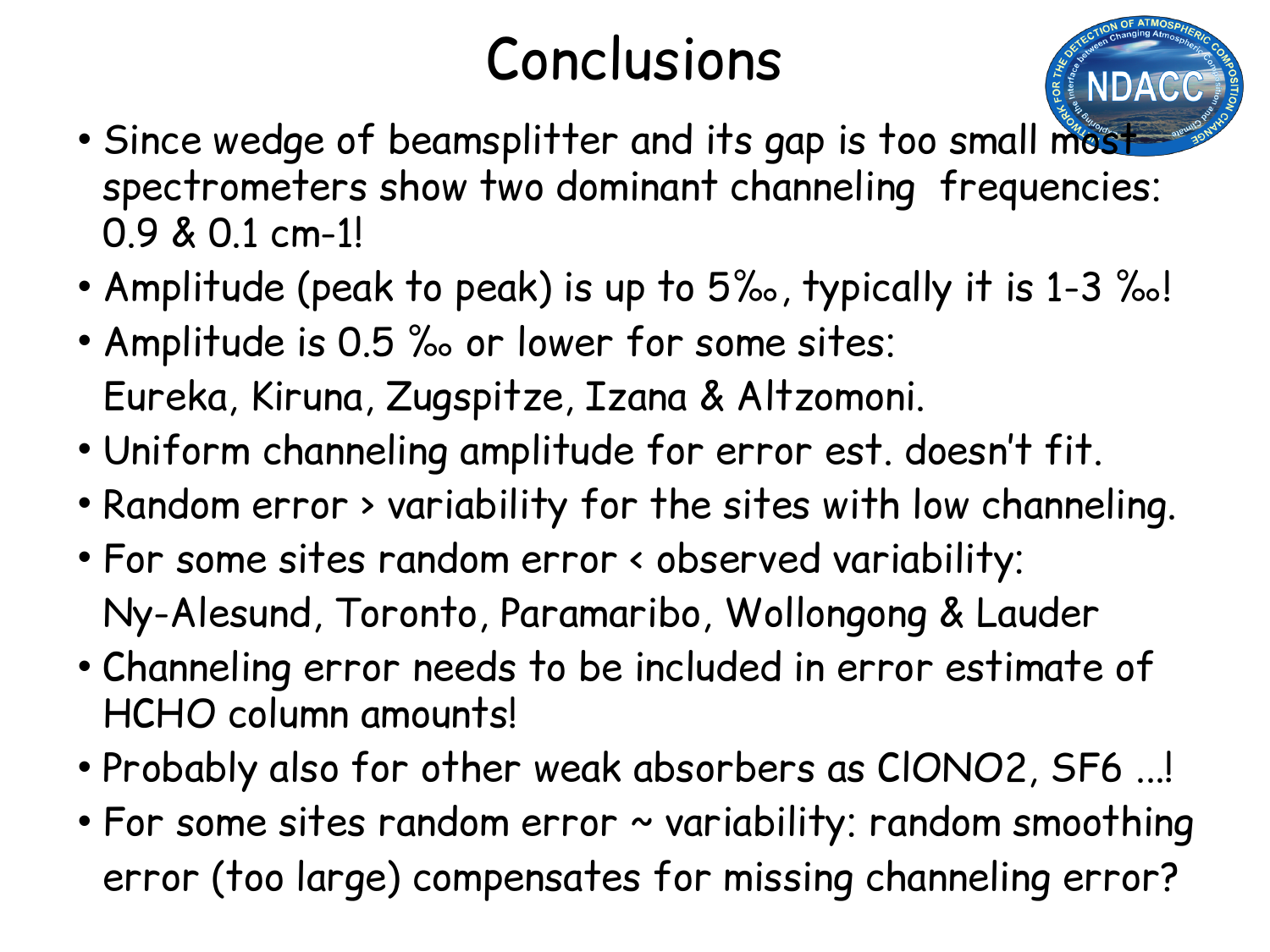

Conclusions

Since wedge of beamsplitter and its gap is too small most spectrometers show two dominant channeling  frequencies: 0.9 & 0.1 cm-1!
Amplitude (peak to peak) is up to 5‰, typically it is 1-3 ‰!
Amplitude is 0.5 ‰ or lower for some sites:
	Eureka, Kiruna, Zugspitze, Izana & Altzomoni.
Uniform channeling amplitude for error est. doesn’t fit.
Random error > variability for the sites with low channeling.
For some sites random error < observed variability:
	Ny-Alesund, Toronto, Paramaribo, Wollongong & Lauder
Channeling error needs to be included in error estimate of  HCHO column amounts!
Probably also for other weak absorbers as ClONO2, SF6 ...!
For some sites random error ~ variability: random smoothing
	error (too large) compensates for missing channeling error?